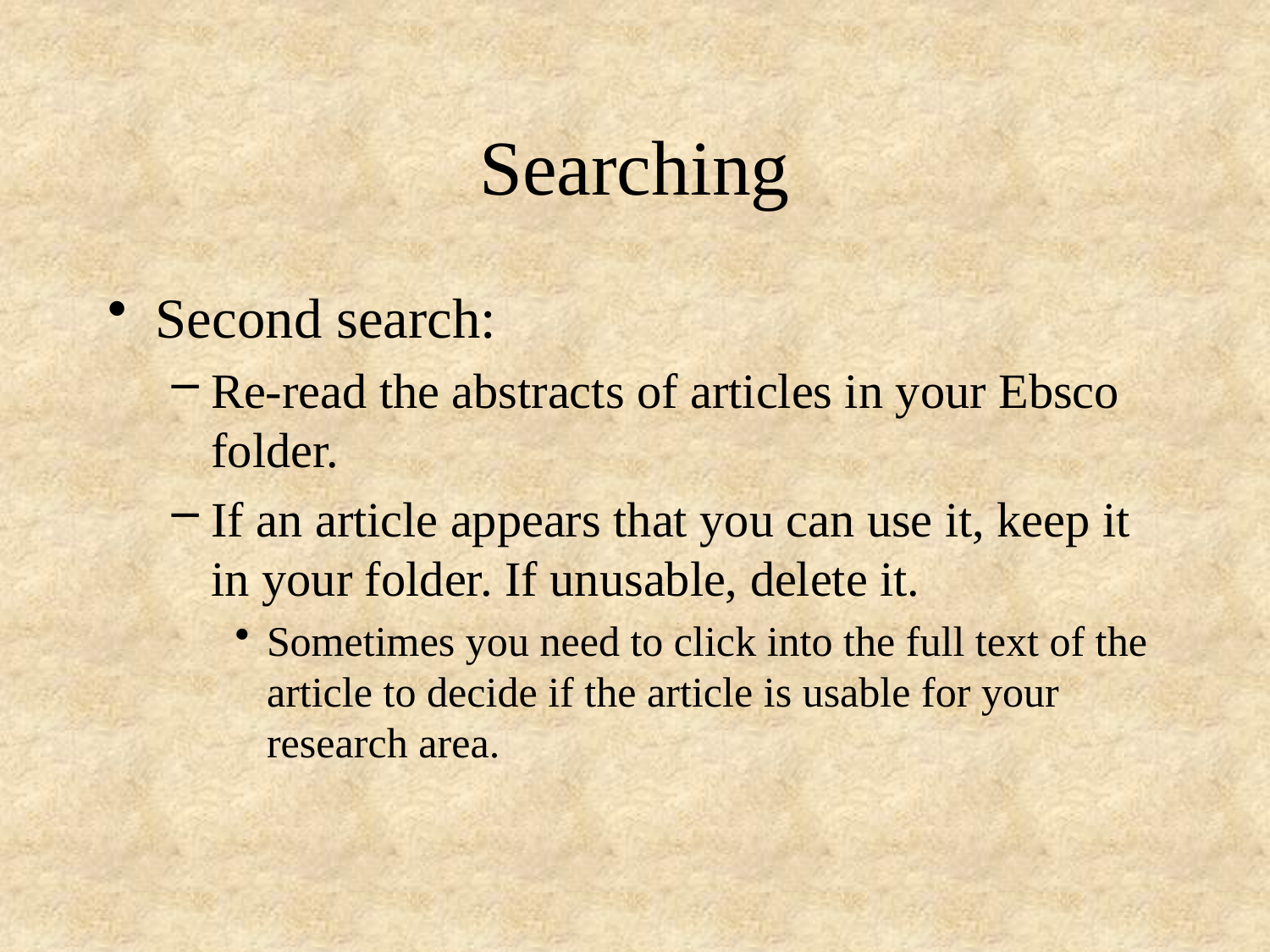

# Searching
Second search:
Re-read the abstracts of articles in your Ebsco folder.
If an article appears that you can use it, keep it in your folder. If unusable, delete it.
Sometimes you need to click into the full text of the article to decide if the article is usable for your research area.